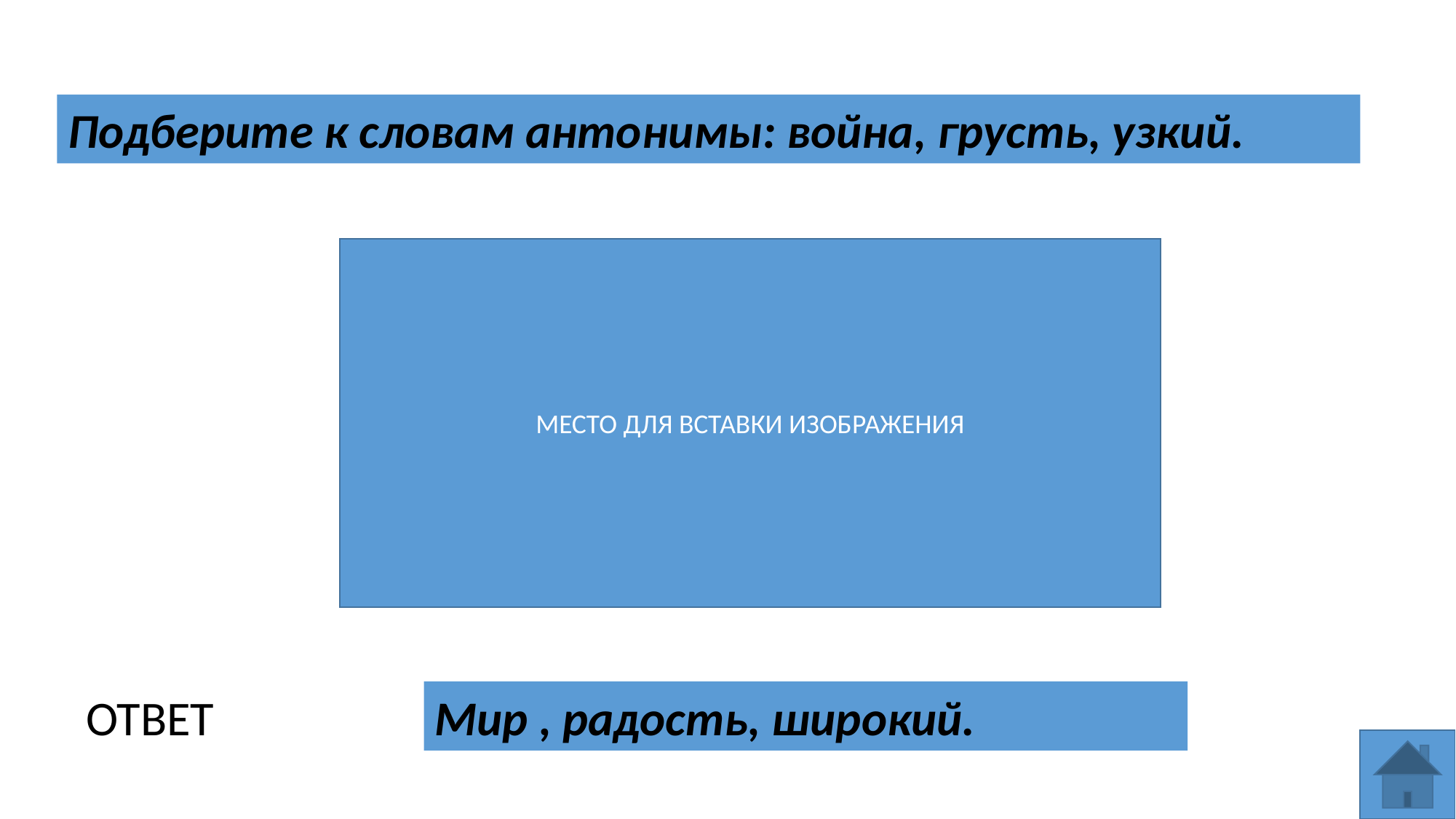

Подберите к словам антонимы: война, грусть, узкий.
МЕСТО ДЛЯ ВСТАВКИ ИЗОБРАЖЕНИЯ
Мир , радость, широкий.
ОТВЕТ